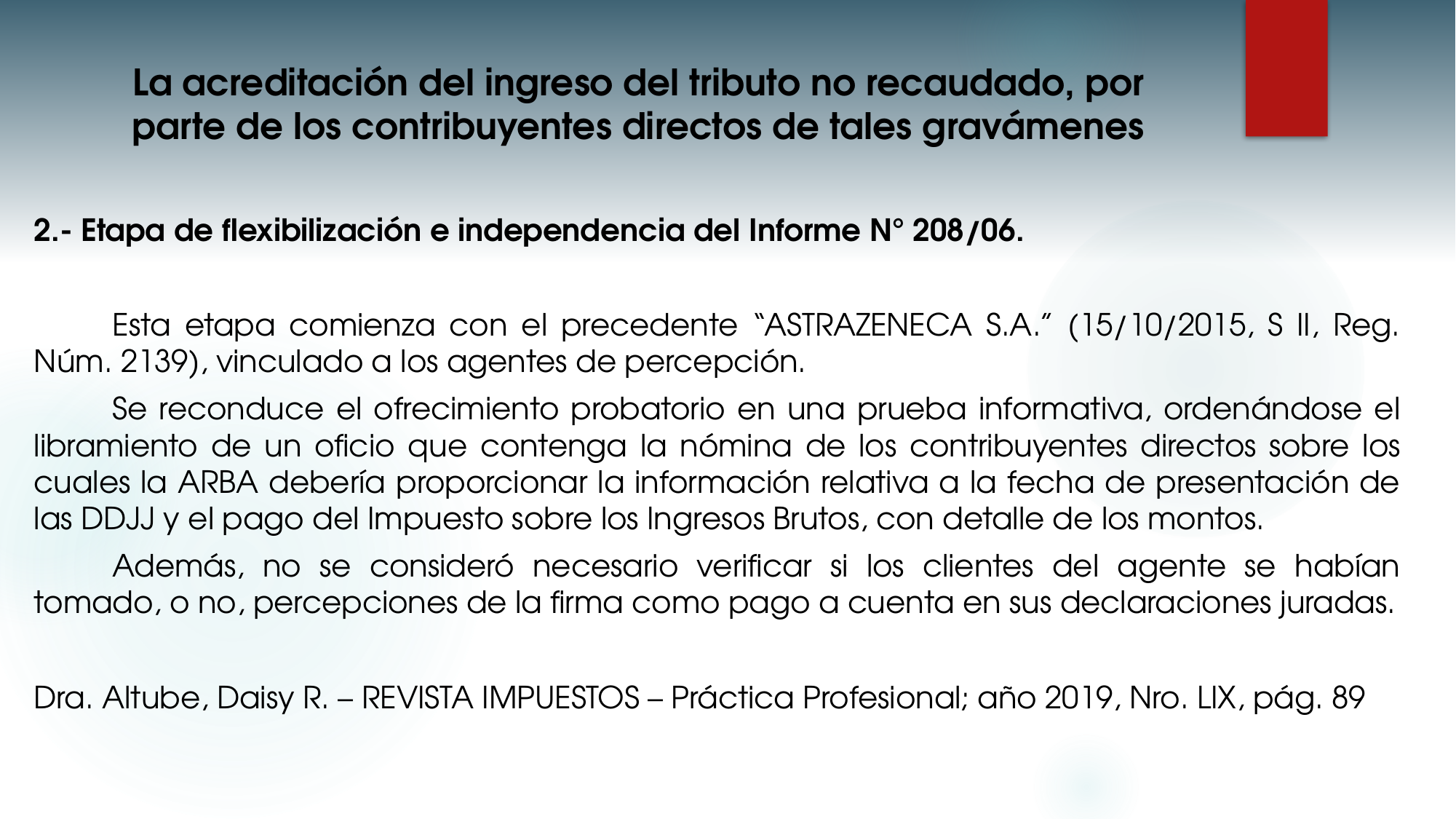

# La acreditación del ingreso del tributo no recaudado, por parte de los contribuyentes directos de tales gravámenes
2.- Etapa de flexibilización e independencia del Informe N° 208/06.

	Esta etapa comienza con el precedente “ASTRAZENECA S.A.” (15/10/2015, S II, Reg. Núm. 2139), vinculado a los agentes de percepción.
	Se reconduce el ofrecimiento probatorio en una prueba informativa, ordenándose el libramiento de un oficio que contenga la nómina de los contribuyentes directos sobre los cuales la ARBA debería proporcionar la información relativa a la fecha de presentación de las DDJJ y el pago del Impuesto sobre los Ingresos Brutos, con detalle de los montos.
	Además, no se consideró necesario verificar si los clientes del agente se habían tomado, o no, percepciones de la firma como pago a cuenta en sus declaraciones juradas.

Dra. Altube, Daisy R. – REVISTA IMPUESTOS – Práctica Profesional; año 2019, Nro. LIX, pág. 89